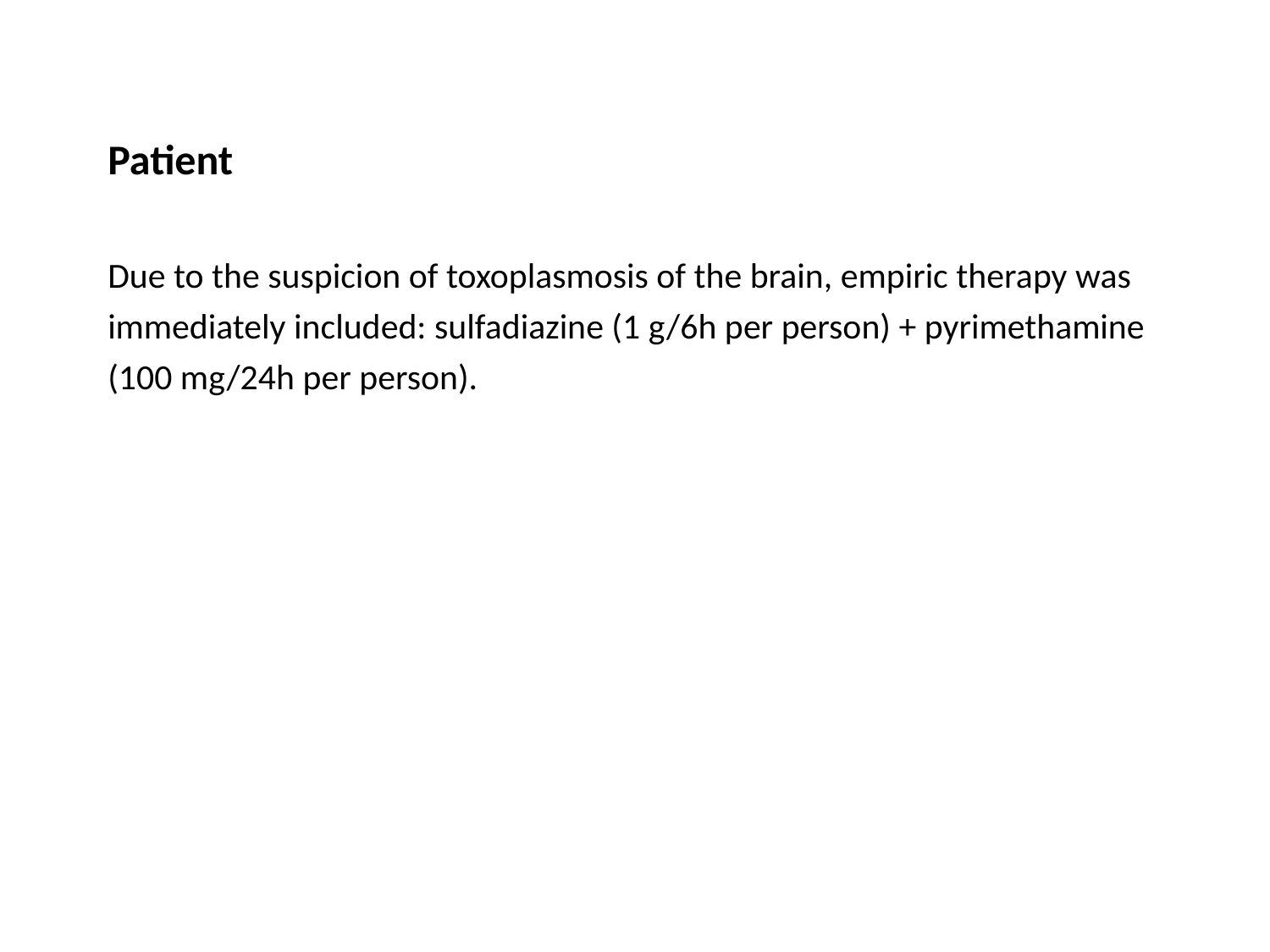

Patient

Due to the suspicion of toxoplasmosis of the brain, empiric therapy was immediately included: sulfadiazine (1 g/6h per person) + pyrimethamine (100 mg/24h per person).